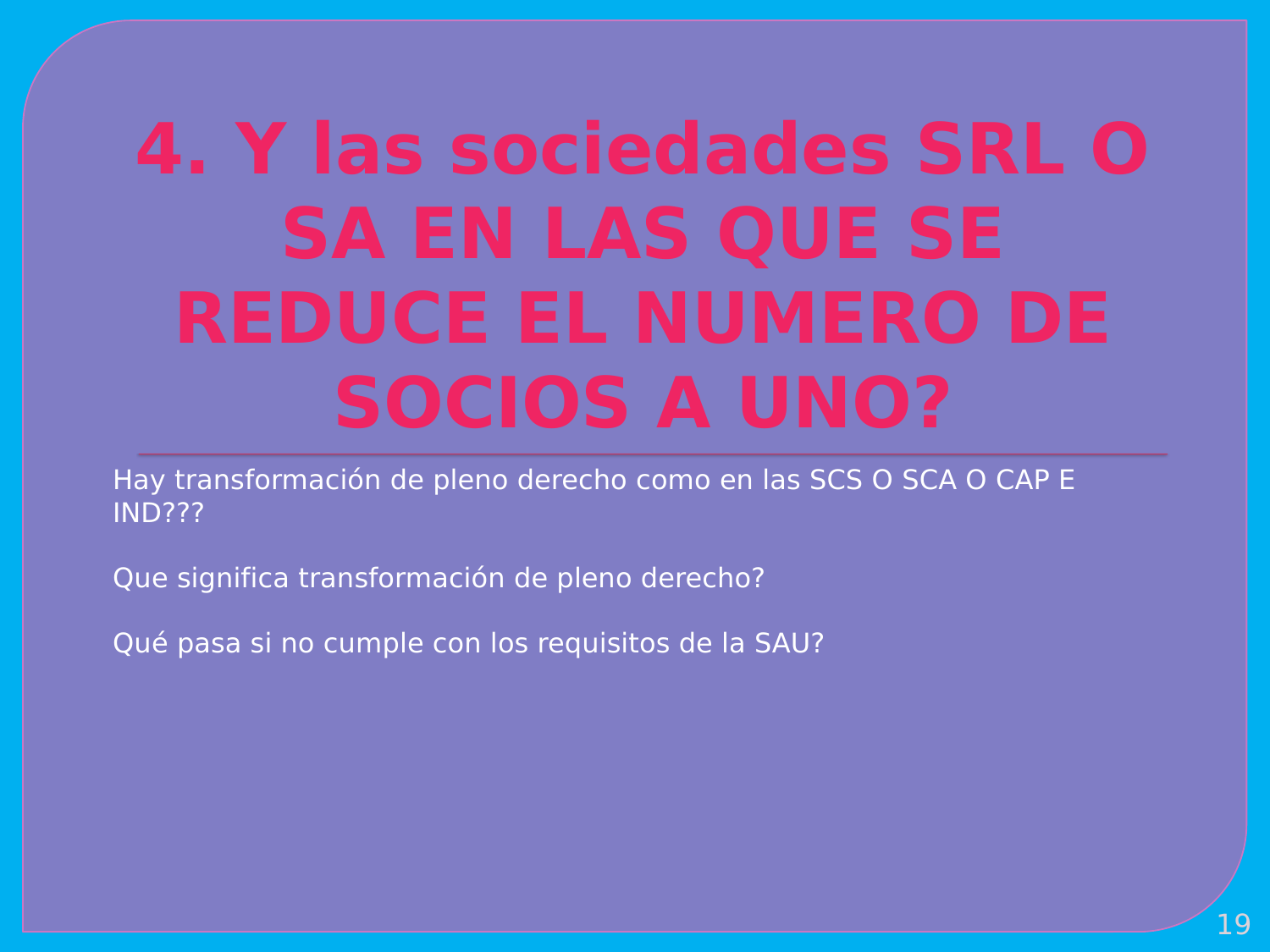

# 4. Y las sociedades SRL O SA EN LAS QUE SE REDUCE EL NUMERO DE SOCIOS A UNO?
Hay transformación de pleno derecho como en las SCS O SCA O CAP E IND???

Que significa transformación de pleno derecho?

Qué pasa si no cumple con los requisitos de la SAU?

19